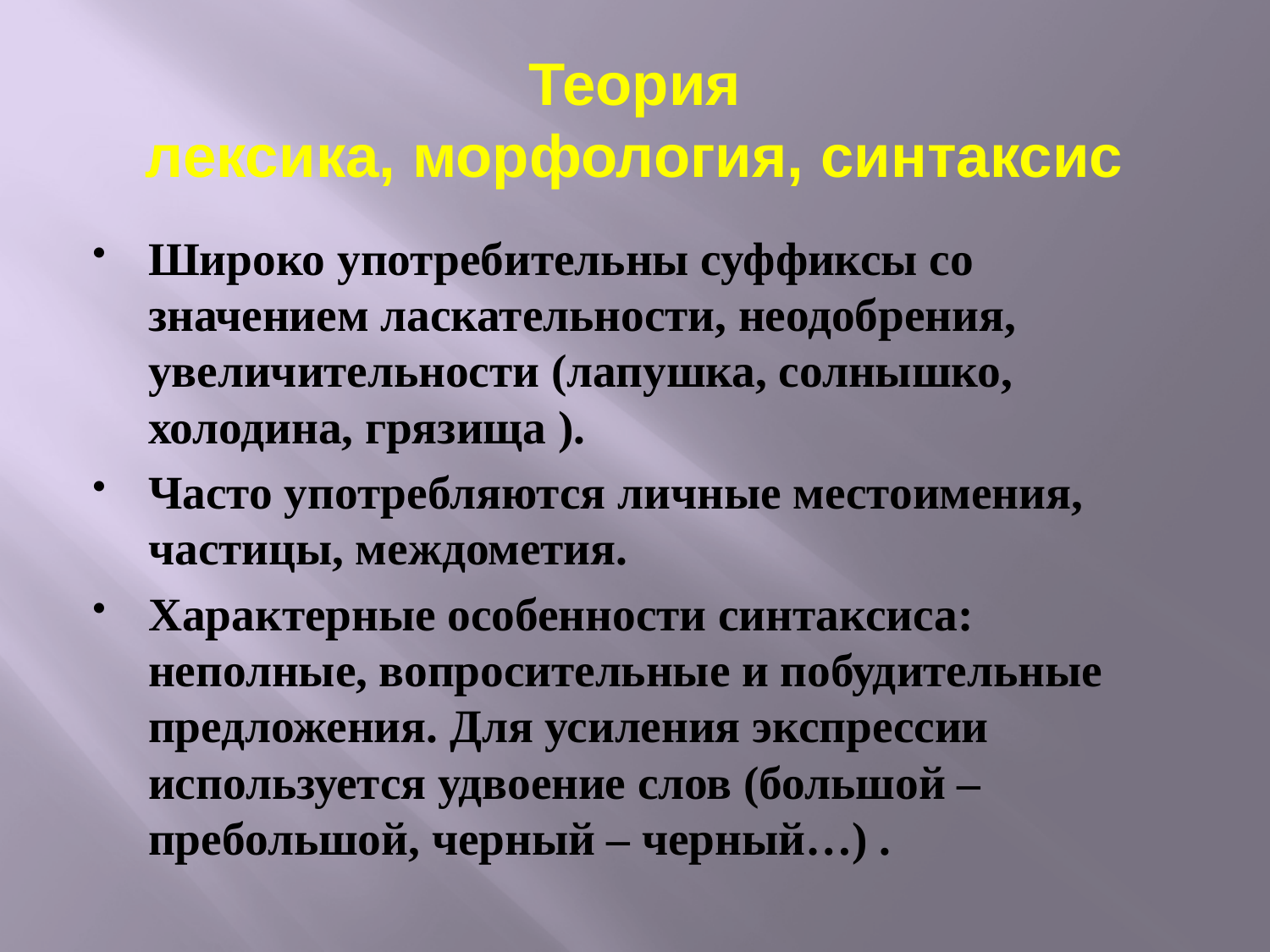

# Теория лексика, морфология, синтаксис
Широко употребительны суффиксы со значением ласкательности, неодобрения, увеличительности (лапушка, солнышко, холодина, грязища ).
Часто употребляются личные местоимения, частицы, междометия.
Характерные особенности синтаксиса: неполные, вопросительные и побудительные предложения. Для усиления экспрессии используется удвоение слов (большой – пребольшой, черный – черный…) .